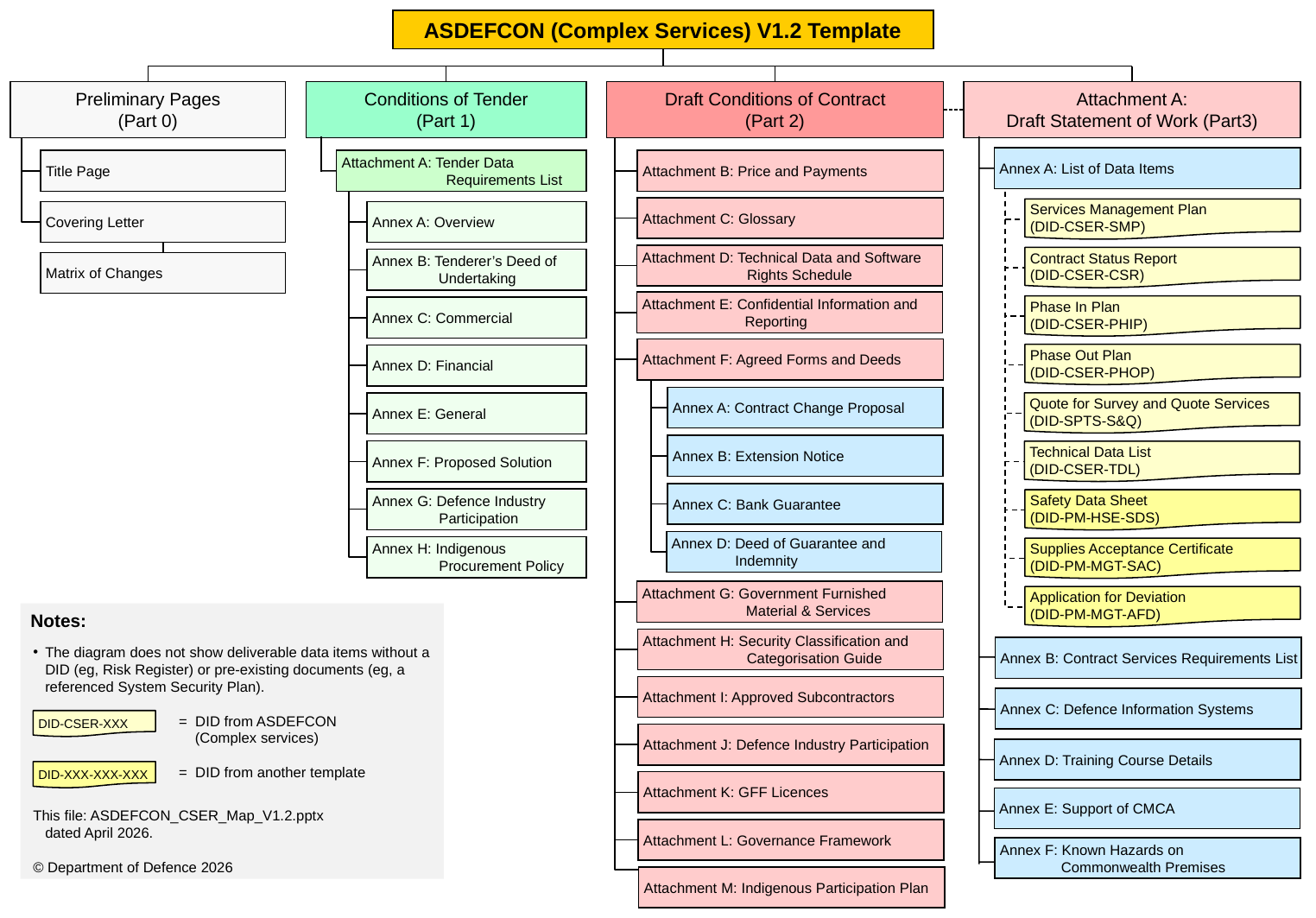

ASDEFCON (Complex Services) V1.2 Template
Preliminary Pages
(Part 0)
Conditions of Tender
(Part 1)
Draft Conditions of Contract
(Part 2)
Attachment A:
Draft Statement of Work (Part3)

Annex A: List of Data Items
Attachment B: Price and Payments
Title Page
Attachment A: Tender Data Requirements List

Attachment C: Glossary
Services Management Plan
(DID-CSER-SMP)
Covering Letter
Annex A: Overview
Attachment D: Technical Data and Software Rights Schedule
Contract Status Report
(DID-CSER-CSR)
Annex B: Tenderer’s Deed of Undertaking
Matrix of Changes
Attachment E: Confidential Information and Reporting
Phase In Plan
(DID-CSER-PHIP)
Annex C: Commercial
Attachment F: Agreed Forms and Deeds
Phase Out Plan
(DID-CSER-PHOP)
Annex D: Financial

Annex A: Contract Change Proposal
Quote for Survey and Quote Services (DID-SPTS-S&Q)
Annex E: General
Annex B: Extension Notice
Annex F: Proposed Solution
Technical Data List
(DID-CSER-TDL)
Annex C: Bank Guarantee
Annex G: Defence Industry Participation
Safety Data Sheet
(DID-PM-HSE-SDS)
Annex D: Deed of Guarantee and   Indemnity
Annex H: Indigenous Procurement Policy
Supplies Acceptance Certificate
(DID-PM-MGT-SAC)
Attachment G: Government Furnished Material & Services
Application for Deviation
(DID-PM-MGT-AFD)
Notes:

Attachment H: Security Classification and Categorisation Guide
Annex B: Contract Services Requirements List
The diagram does not show deliverable data items without a DID (eg, Risk Register) or pre-existing documents (eg, a referenced System Security Plan).
		 =  DID from ASDEFCON
	     (Complex services)

		 =  DID from another template

This file: ASDEFCON_CSER_Map_V1.2.pptx
dated April 2026.

© Department of Defence 2026
Attachment I: Approved Subcontractors
Annex C: Defence Information Systems
DID-CSER-XXX
Attachment J: Defence Industry Participation
Annex D: Training Course Details
DID-XXX-XXX-XXX
Attachment K: GFF Licences
Annex E: Support of CMCA
Attachment L: Governance Framework
Annex F: Known Hazards on
               Commonwealth Premises
Attachment M: Indigenous Participation Plan